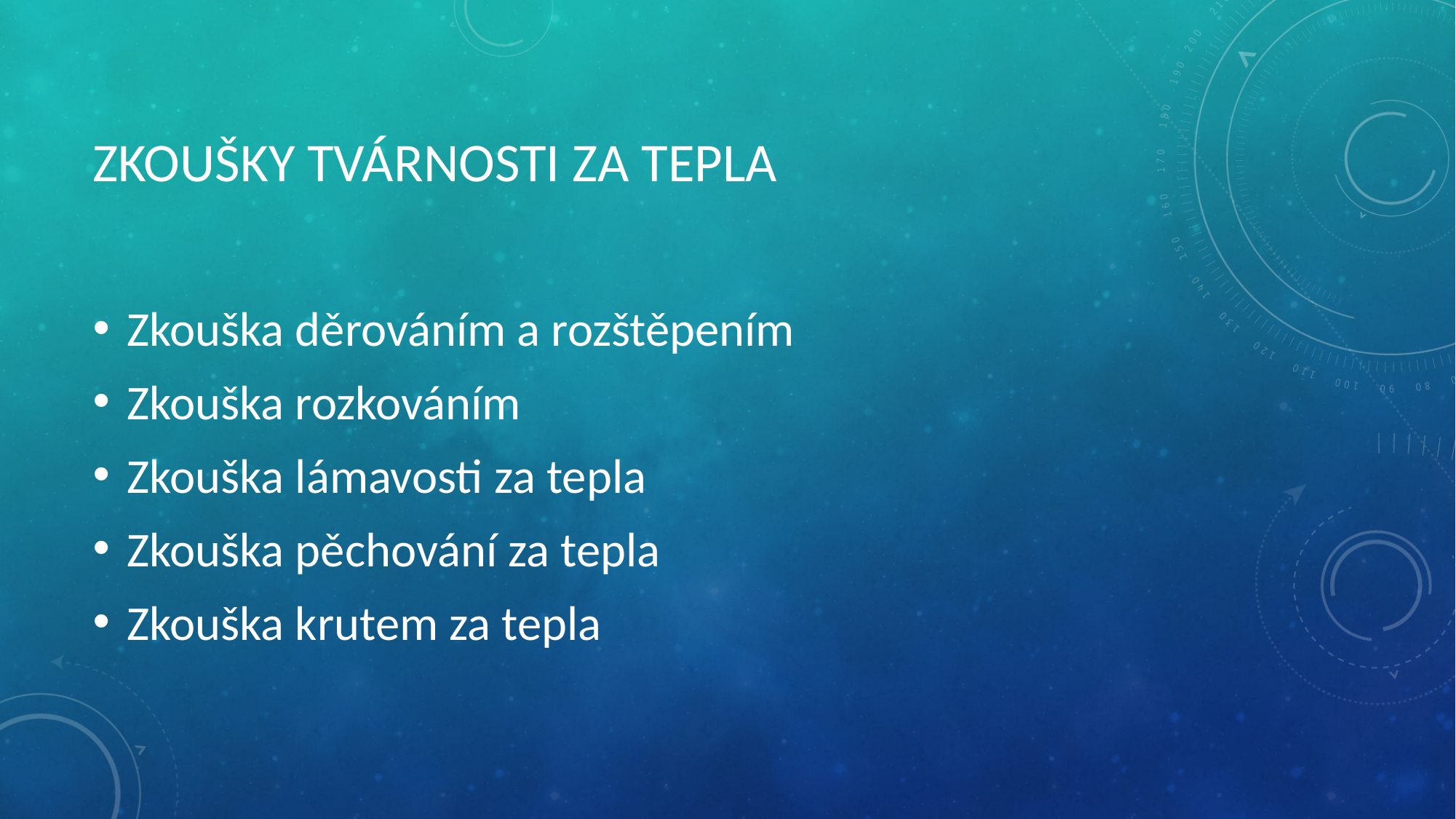

# Zkoušky tvárnosti za tepla
Zkouška děrováním a rozštěpením
Zkouška rozkováním
Zkouška lámavosti za tepla
Zkouška pěchování za tepla
Zkouška krutem za tepla